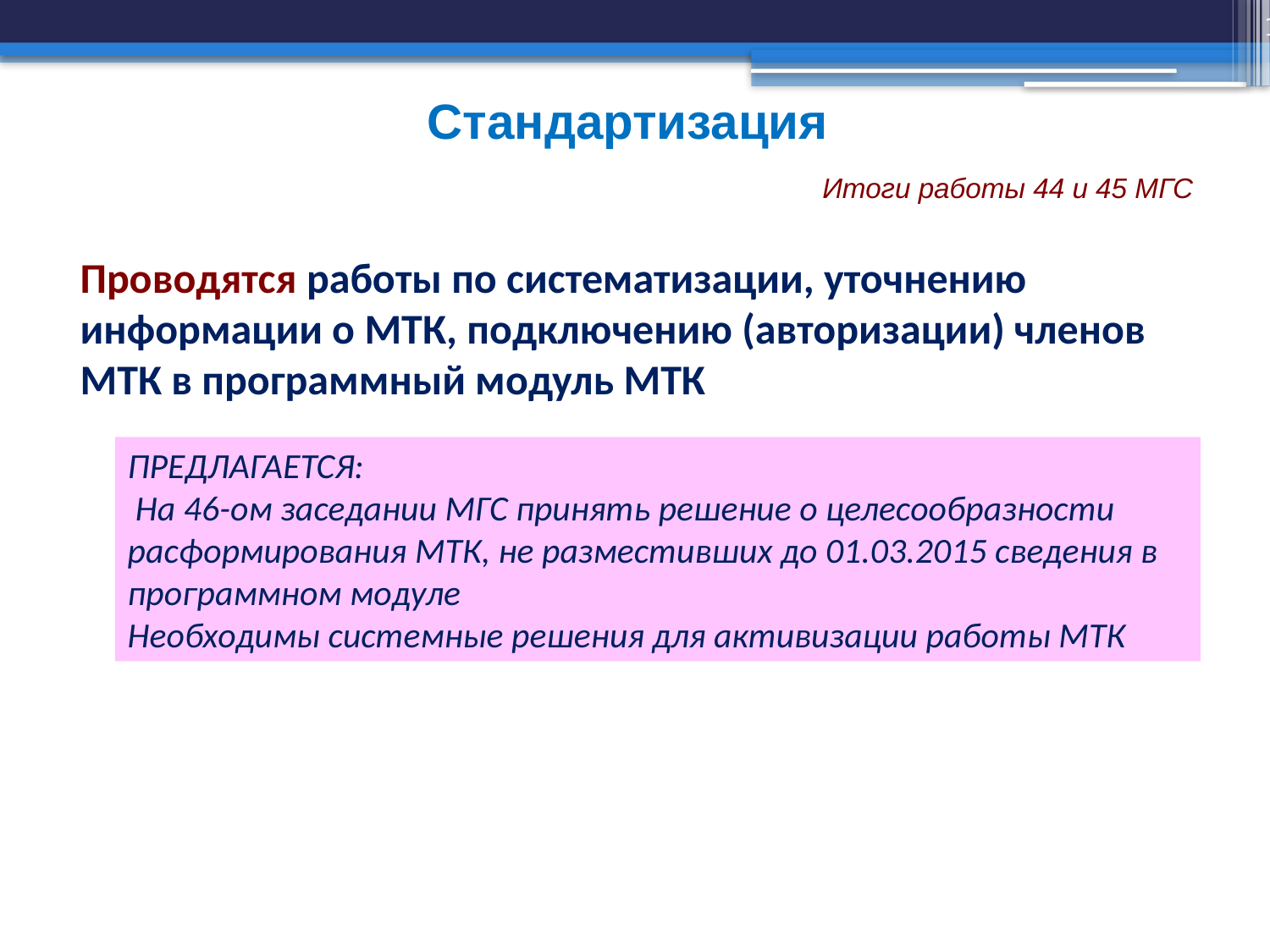

13
Стандартизация
Итоги работы 44 и 45 МГС
Проводятся работы по систематизации, уточнению информации о МТК, подключению (авторизации) членов МТК в программный модуль МТК
ПРЕДЛАГАЕТСЯ:
 На 46-ом заседании МГС принять решение о целесообразности расформирования МТК, не разместивших до 01.03.2015 сведения в программном модуле
Необходимы системные решения для активизации работы МТК